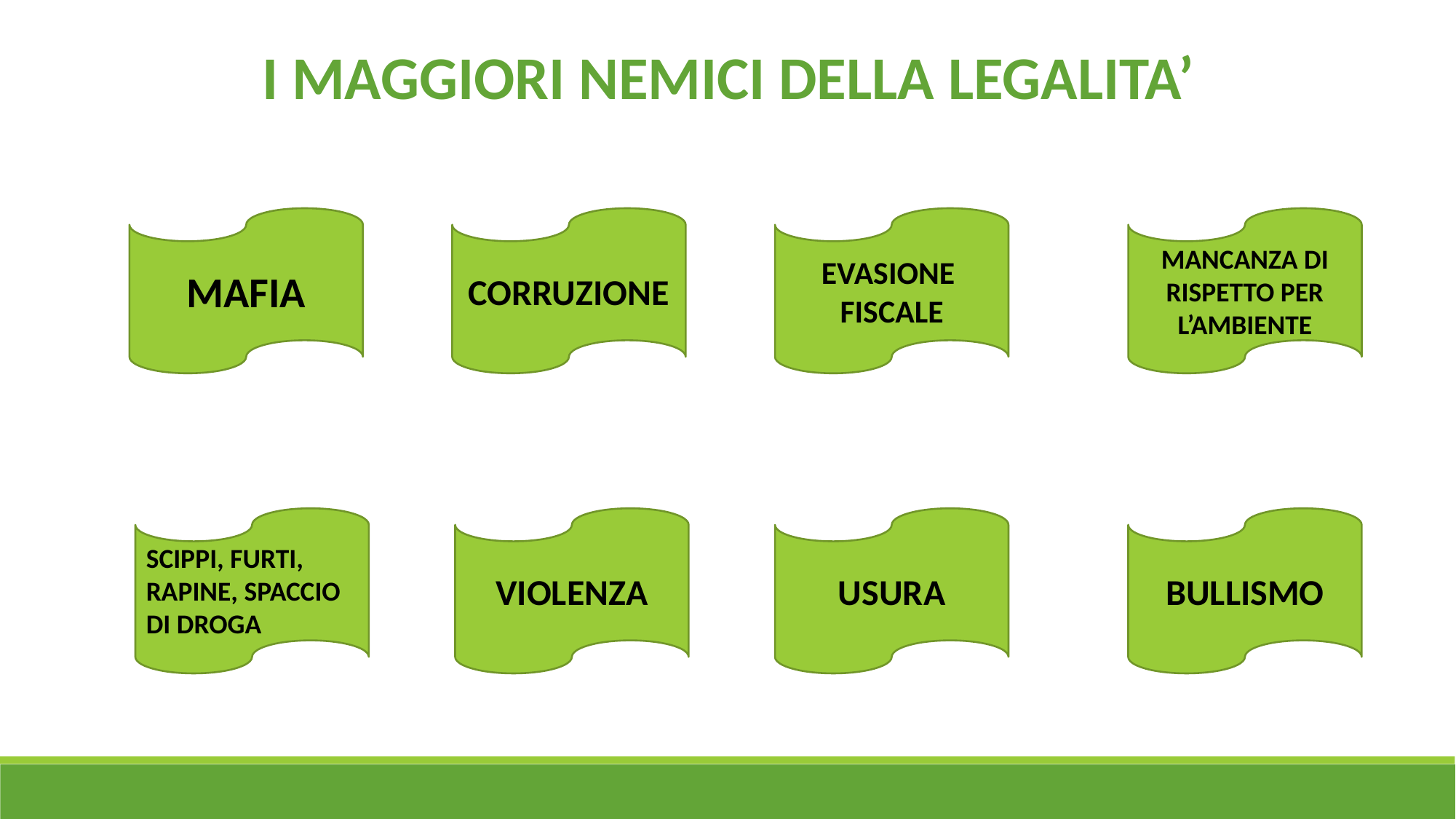

I MAGGIORI NEMICI DELLA LEGALITA’
MAFIA
CORRUZIONE
EVASIONE
FISCALE
MANCANZA DI RISPETTO PER
L’AMBIENTE

VIOLENZA
USURA
BULLISMO
SCIPPI, FURTI, RAPINE, SPACCIO DI DROGA